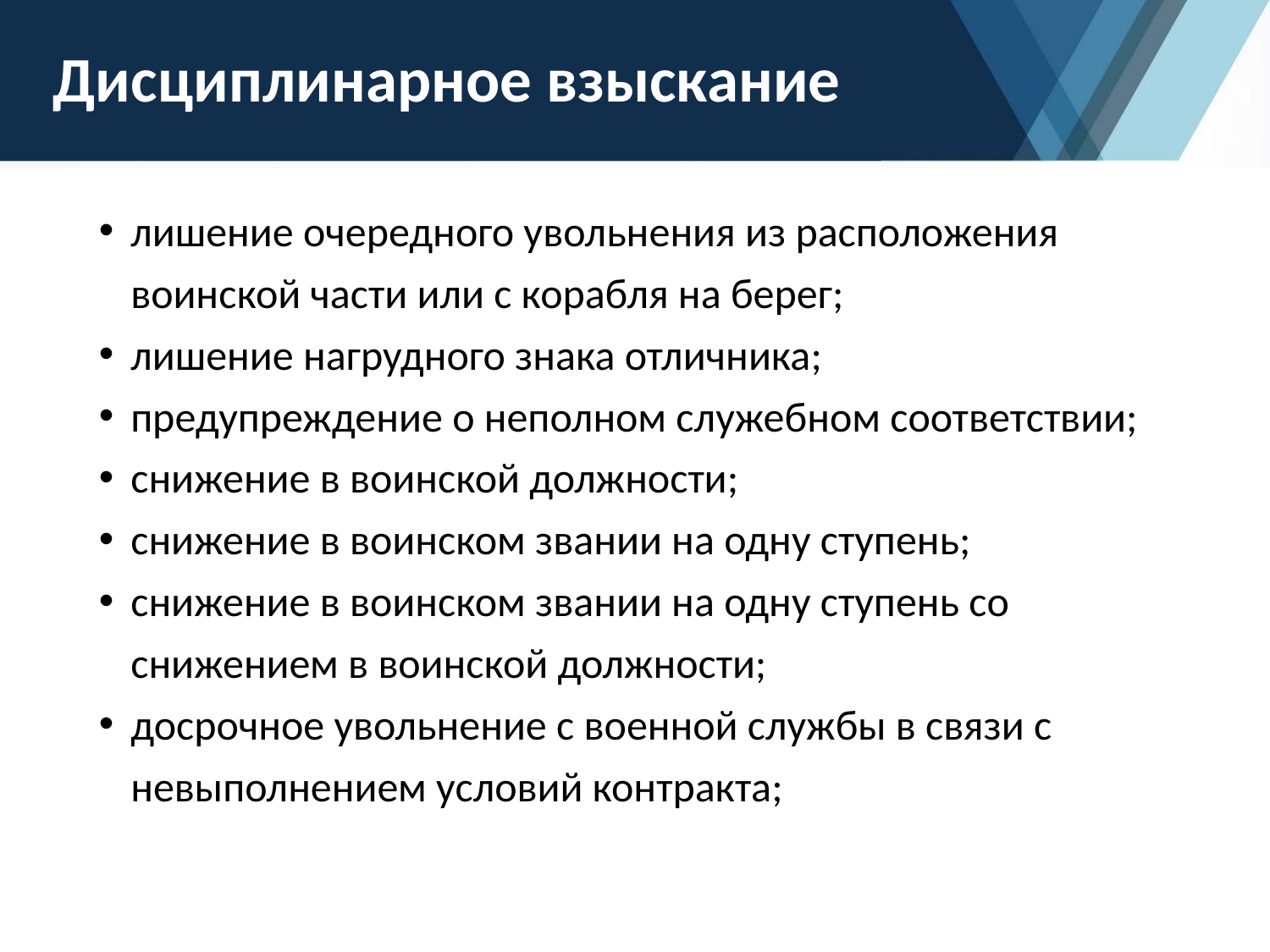

# Дисциплинарное взыскание
лишение очередного увольнения из расположения воинской части или с корабля на берег;
лишение нагрудного знака отличника;
предупреждение о неполном служебном соответствии;
снижение в воинской должности;
снижение в воинском звании на одну ступень;
снижение в воинском звании на одну ступень со снижением в воинской должности;
досрочное увольнение с военной службы в связи с невыполнением условий контракта;